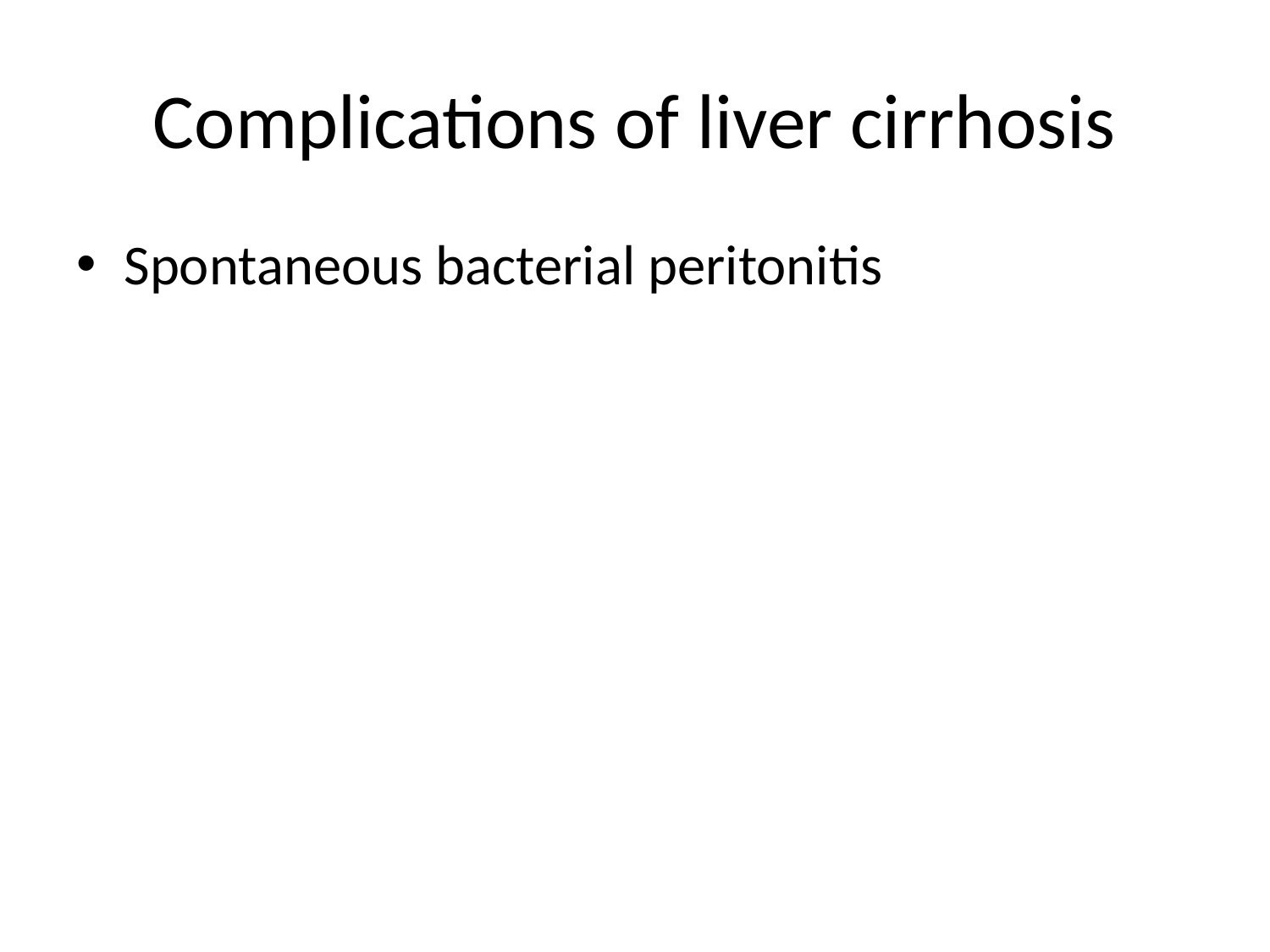

# Complications of liver cirrhosis
Spontaneous bacterial peritonitis